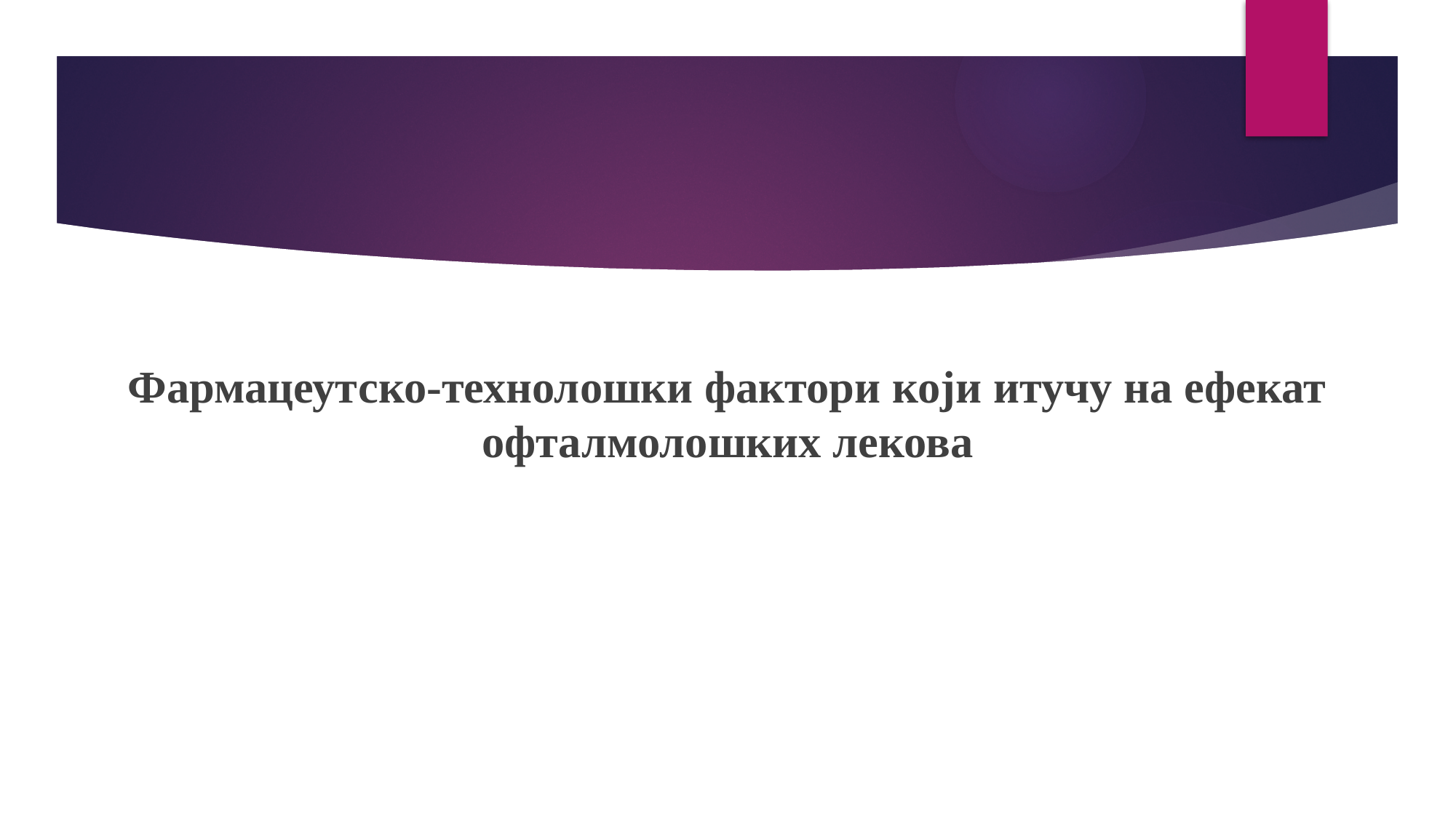

Фармацеутско-технолошки фактори који итучу на ефекат офталмолошких лекова